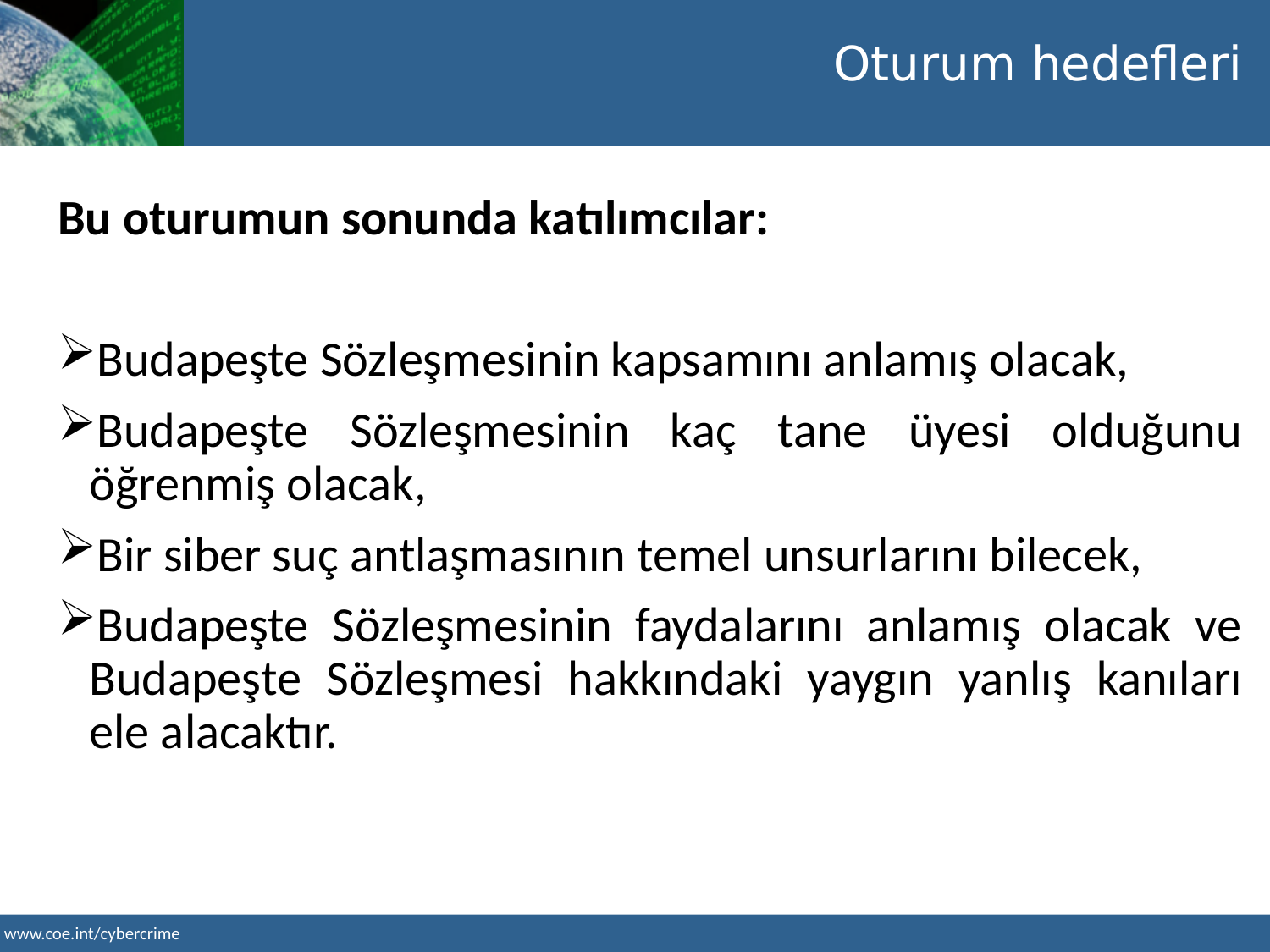

Oturum hedefleri
Bu oturumun sonunda katılımcılar:

Budapeşte Sözleşmesinin kapsamını anlamış olacak,
Budapeşte Sözleşmesinin kaç tane üyesi olduğunu öğrenmiş olacak,
Bir siber suç antlaşmasının temel unsurlarını bilecek,
Budapeşte Sözleşmesinin faydalarını anlamış olacak ve Budapeşte Sözleşmesi hakkındaki yaygın yanlış kanıları ele alacaktır.